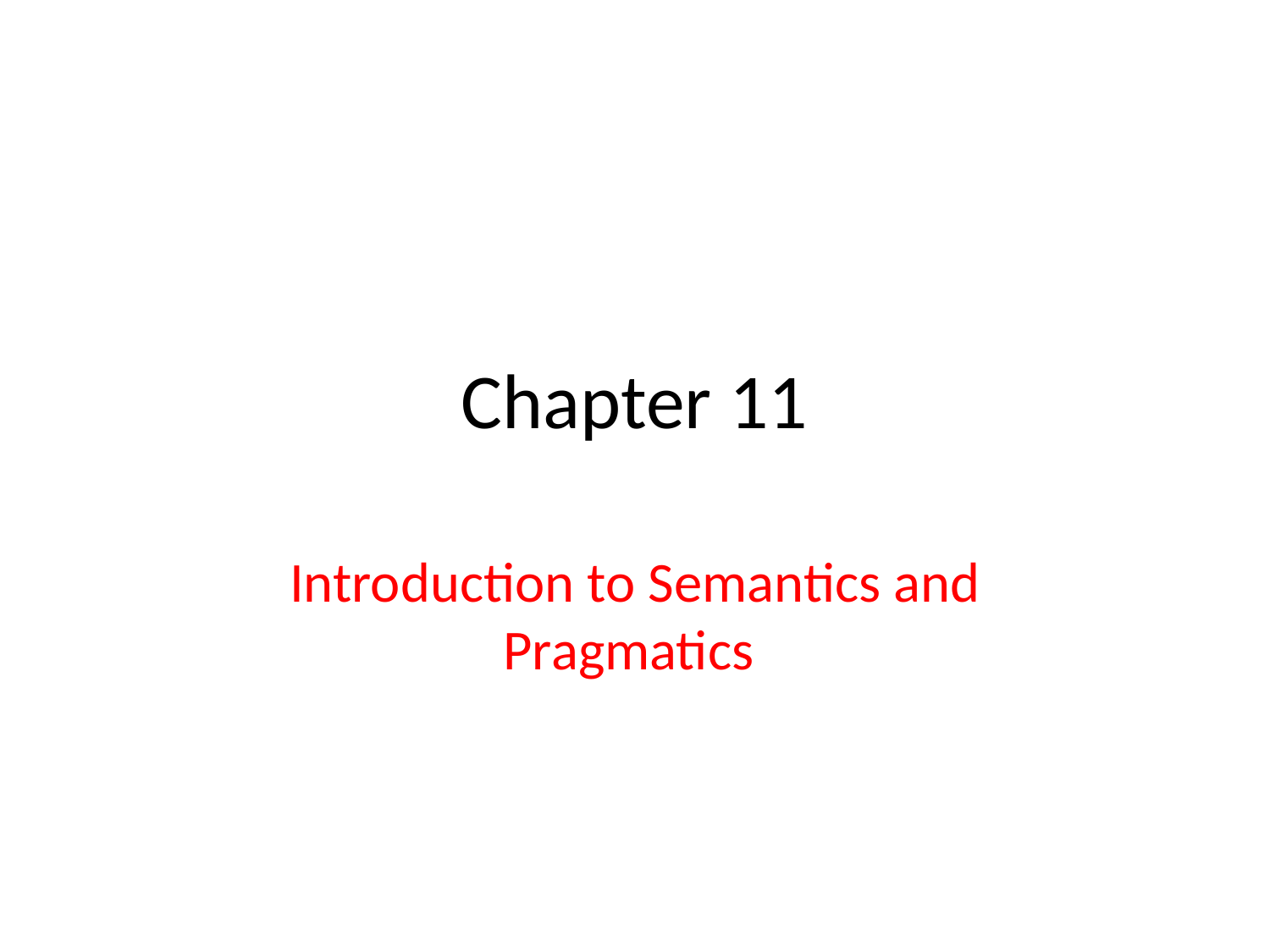

# Chapter 11
Introduction to Semantics and Pragmatics